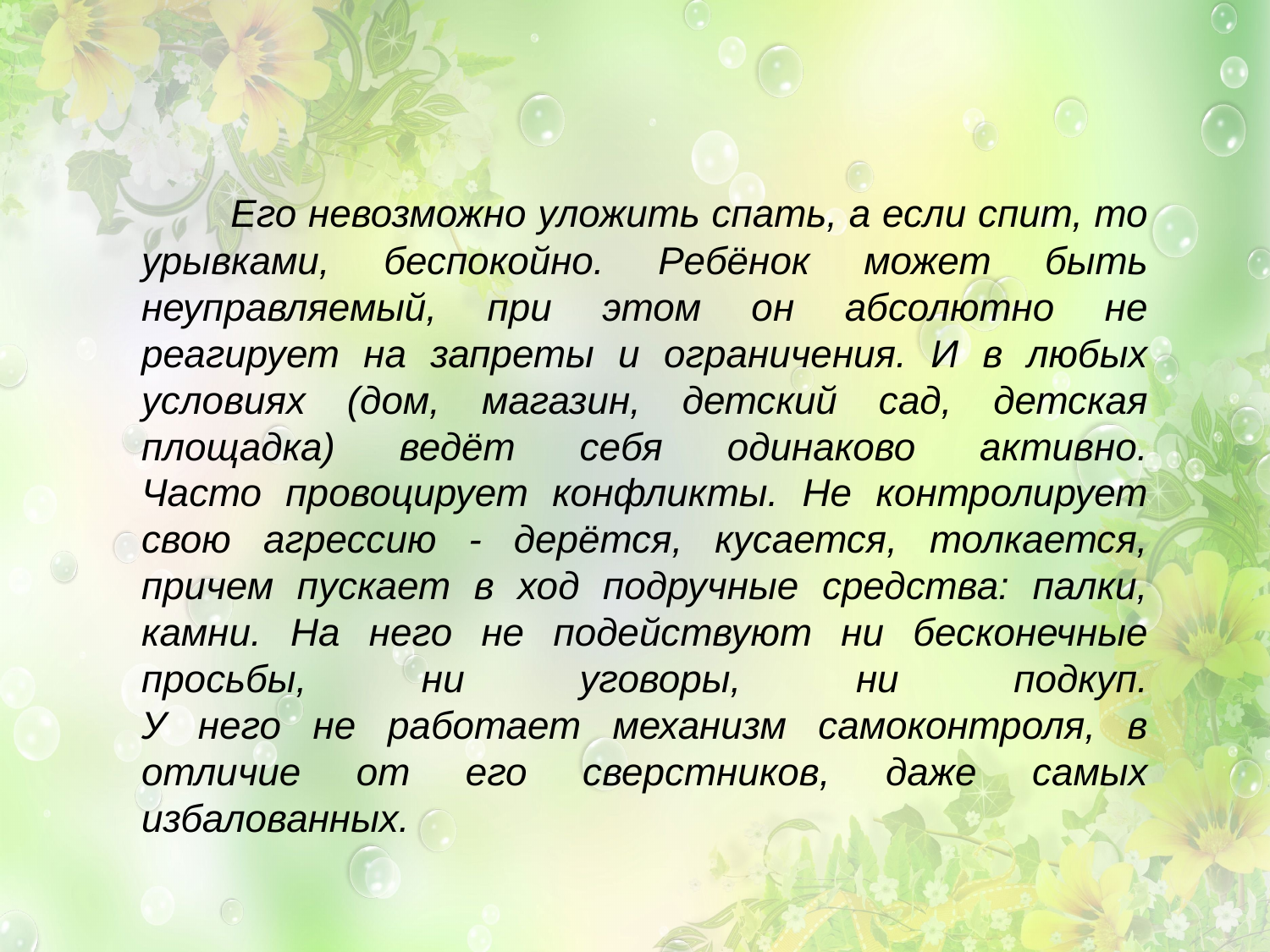

Его невозможно уложить спать, а если спит, то урывками, беспокойно. Ребёнок может быть неуправляемый, при этом он абсолютно не реагирует на запреты и ограничения. И в любых условиях (дом, магазин, детский сад, детская площадка) ведёт себя одинаково активно.
Часто провоцирует конфликты. Не контролирует свою агрессию - дерётся, кусается, толкается, причем пускает в ход подручные средства: палки, камни. На него не подействуют ни бесконечные просьбы, ни уговоры, ни подкуп.
У него не работает механизм самоконтроля, в отличие от его сверстников, даже самых избалованных.